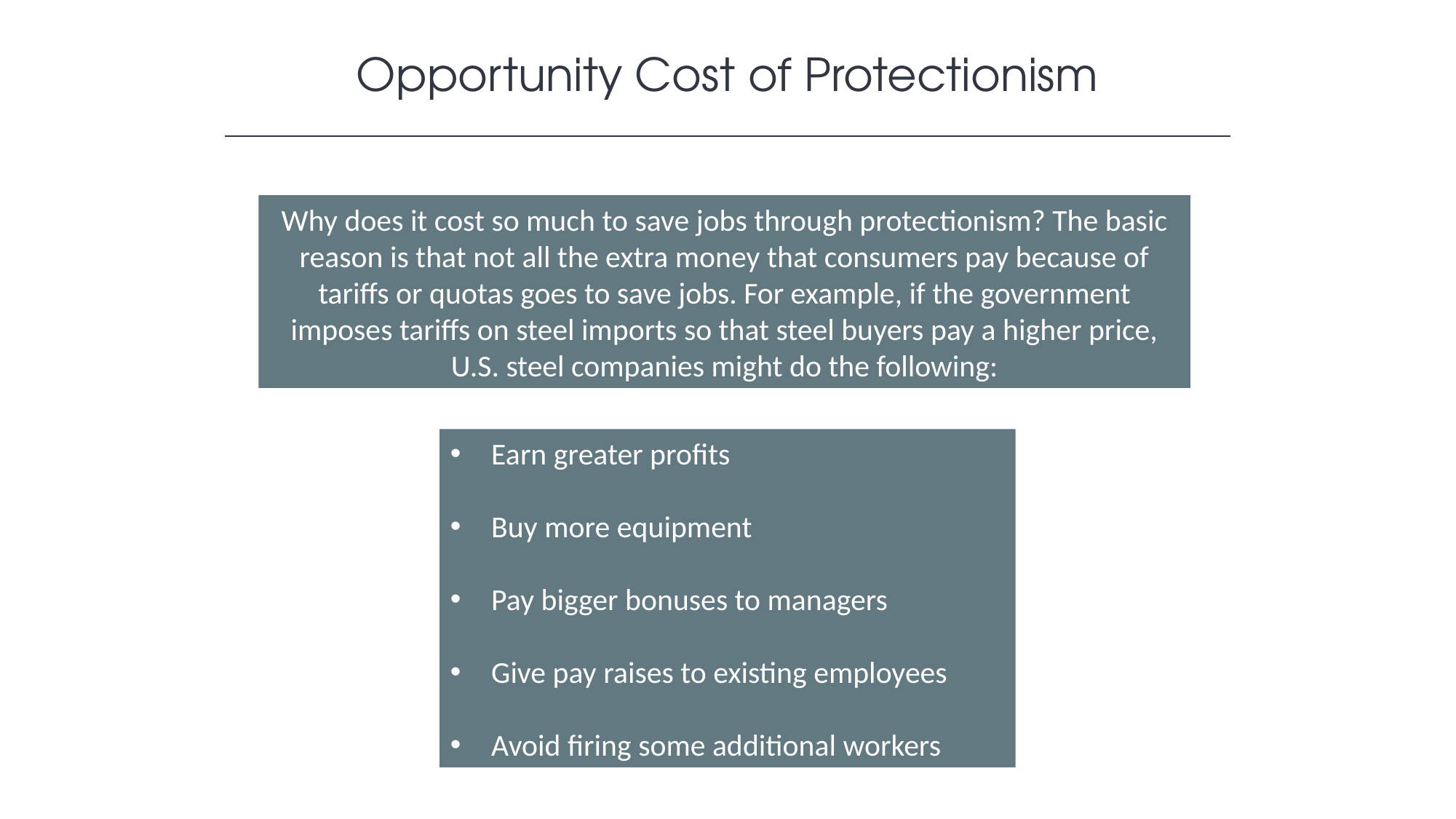

Opportunity Cost of Protectionism
Why does it cost so much to save jobs through protectionism? The basic reason is that not all the extra money that consumers pay because of tariffs or quotas goes to save jobs. For example, if the government imposes tariffs on steel imports so that steel buyers pay a higher price, U.S. steel companies might do the following:
Earn greater profits

Buy more equipment

Pay bigger bonuses to managers

Give pay raises to existing employees

Avoid firing some additional workers